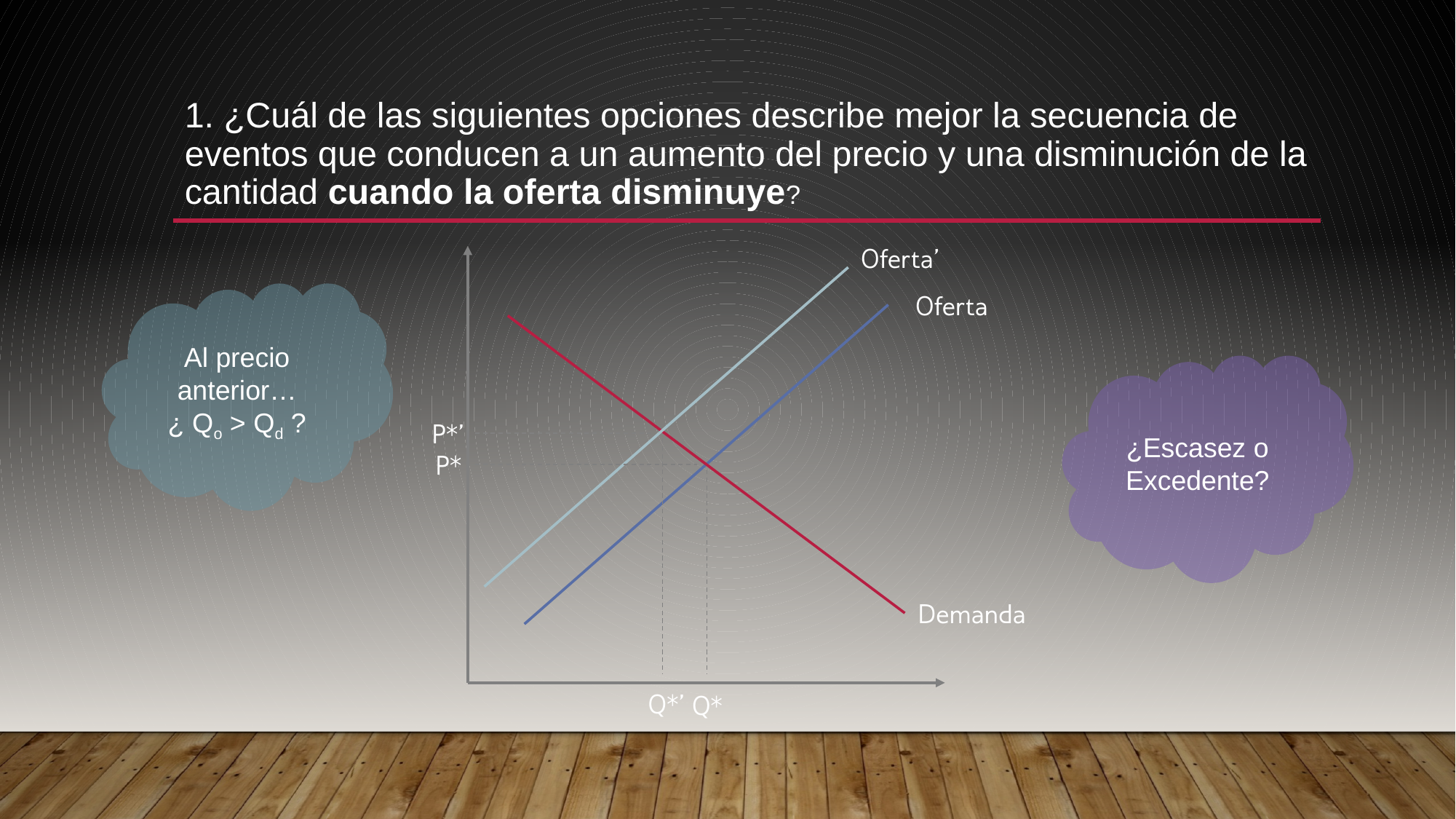

# 1. ¿Cuál de las siguientes opciones describe mejor la secuencia de eventos que conducen a un aumento del precio y una disminución de la cantidad cuando la oferta disminuye?
Oferta’
Al precio anterior…
¿ Qo > Qd ?
Oferta
¿Escasez o Excedente?
P*’
P*
Demanda
Q*’
Q*